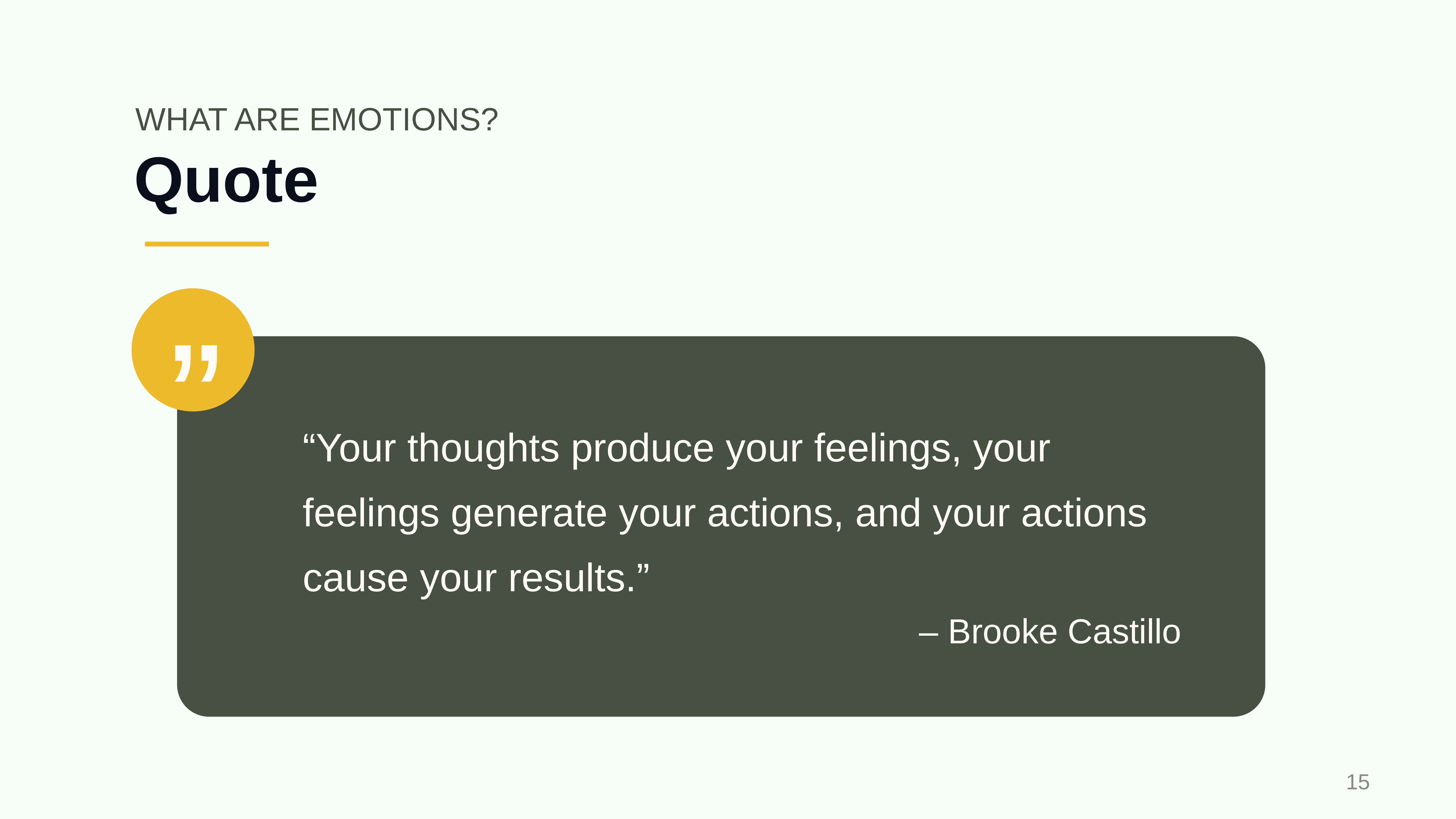

WHAT ARE EMOTIONS?
# Quote

”

“Your thoughts produce your feelings, your feelings generate your actions, and your actions cause your results.”
– Brooke Castillo
15